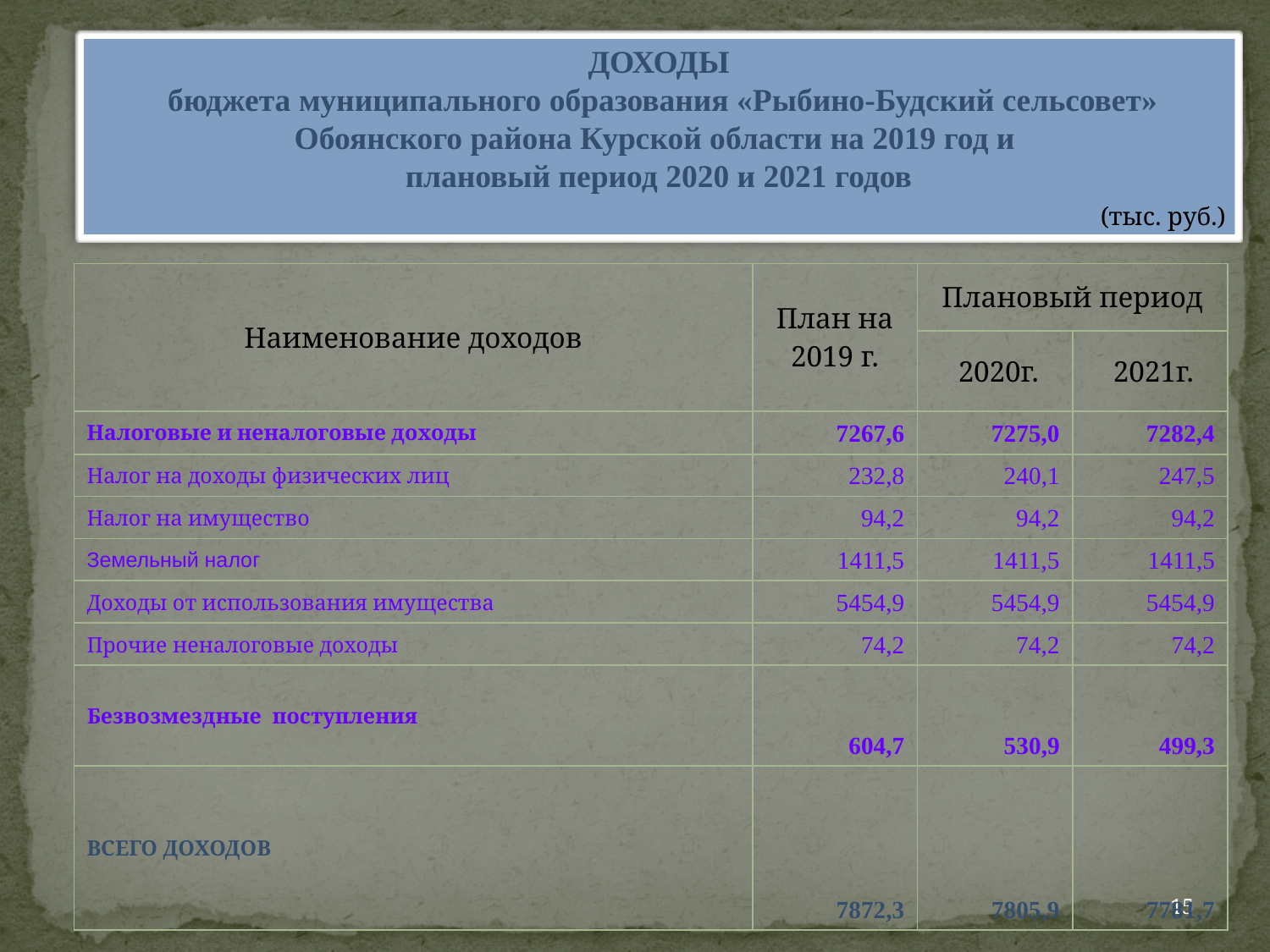

ДОХОДЫ
 бюджета муниципального образования «Рыбино-Будский сельсовет» Обоянского района Курской области на 2019 год и
плановый период 2020 и 2021 годов
                                                                                                              (тыс. руб.)

| Наименование доходов | План на 2019 г. | Плановый период |  |
| --- | --- | --- | --- |
|  |  | 2020г. | 2021г. |
| Налоговые и неналоговые доходы | 7267,6 | 7275,0 | 7282,4 |
| Налог на доходы физических лиц | 232,8 | 240,1 | 247,5 |
| Налог на имущество | 94,2 | 94,2 | 94,2 |
| Земельный налог | 1411,5 | 1411,5 | 1411,5 |
| Доходы от использования имущества | 5454,9 | 5454,9 | 5454,9 |
| Прочие неналоговые доходы | 74,2 | 74,2 | 74,2 |
| Безвозмездные поступления | 604,7 | 530,9 | 499,3 |
| ВСЕГО ДОХОДОВ | 7872,3 | 7805,9 | 7781,7 |
15